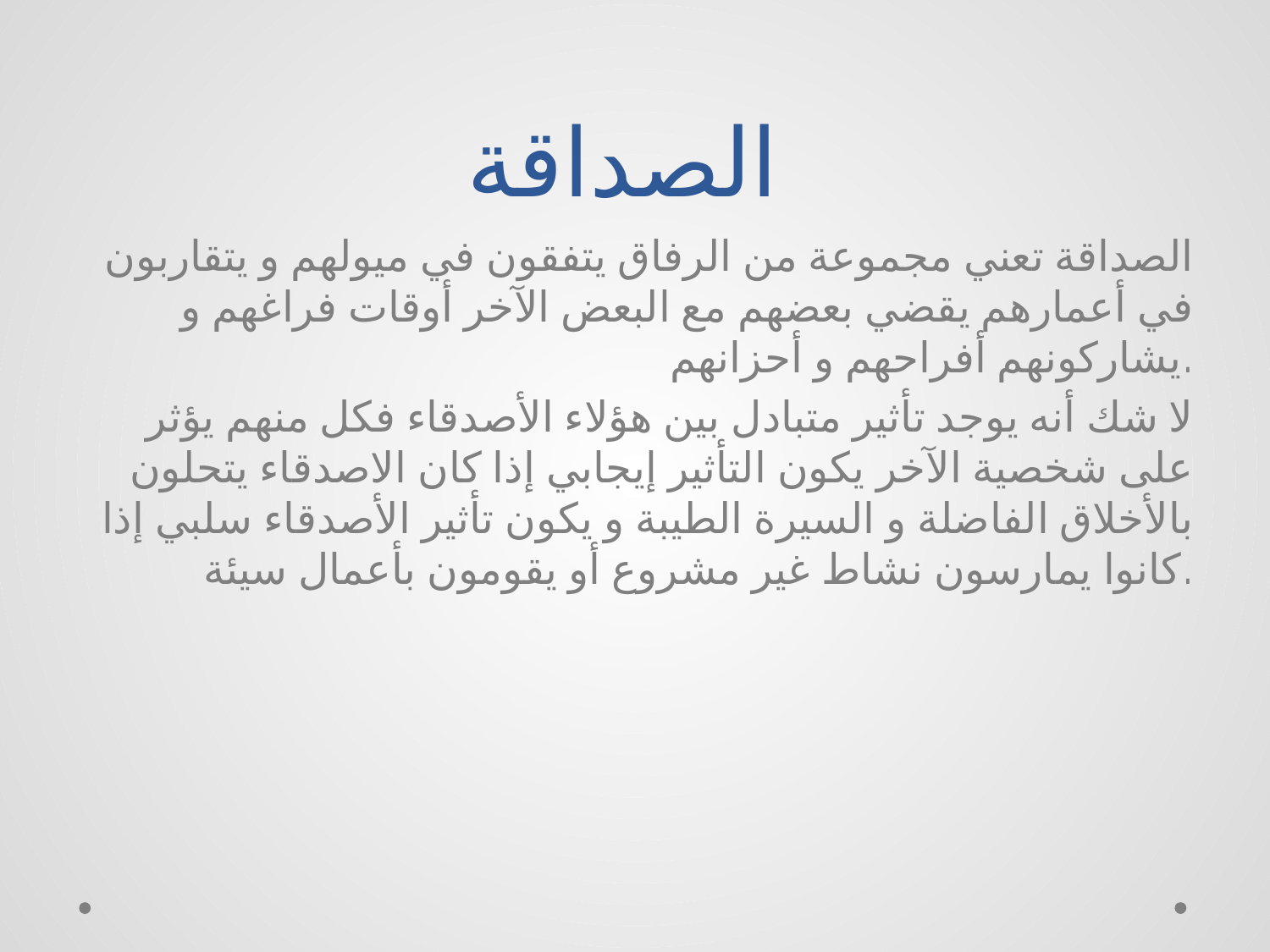

# الصداقة
الصداقة تعني مجموعة من الرفاق يتفقون في ميولهم و يتقاربون في أعمارهم يقضي بعضهم مع البعض الآخر أوقات فراغهم و يشاركونهم أفراحهم و أحزانهم.
لا شك أنه يوجد تأثير متبادل بين هؤلاء الأصدقاء فكل منهم يؤثر على شخصية الآخر يكون التأثير إيجابي إذا كان الاصدقاء يتحلون بالأخلاق الفاضلة و السيرة الطيبة و يكون تأثير الأصدقاء سلبي إذا كانوا يمارسون نشاط غير مشروع أو يقومون بأعمال سيئة.